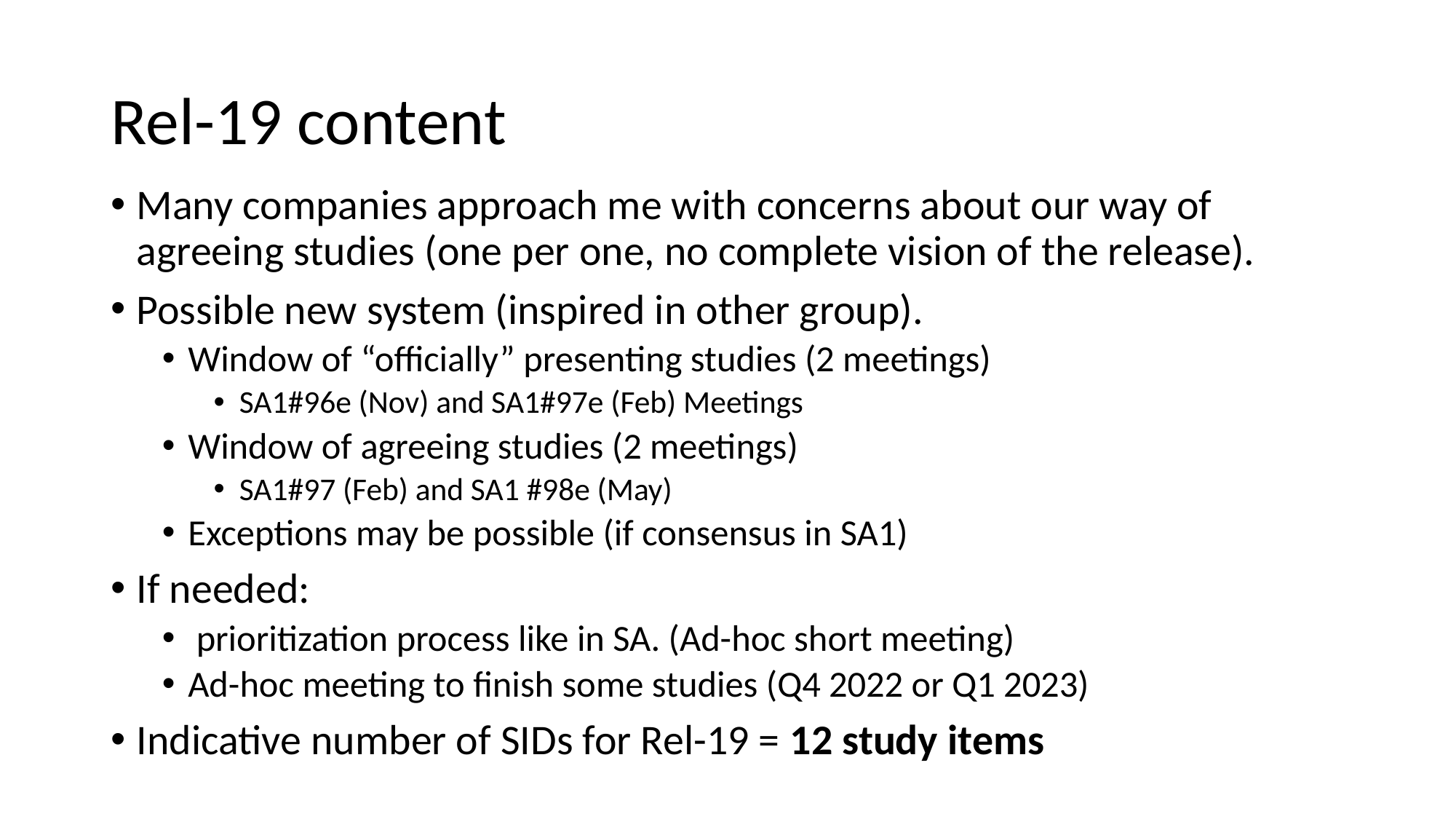

# Rel-19 content
Many companies approach me with concerns about our way of agreeing studies (one per one, no complete vision of the release).
Possible new system (inspired in other group).
Window of “officially” presenting studies (2 meetings)
SA1#96e (Nov) and SA1#97e (Feb) Meetings
Window of agreeing studies (2 meetings)
SA1#97 (Feb) and SA1 #98e (May)
Exceptions may be possible (if consensus in SA1)
If needed:
 prioritization process like in SA. (Ad-hoc short meeting)
Ad-hoc meeting to finish some studies (Q4 2022 or Q1 2023)
Indicative number of SIDs for Rel-19 = 12 study items